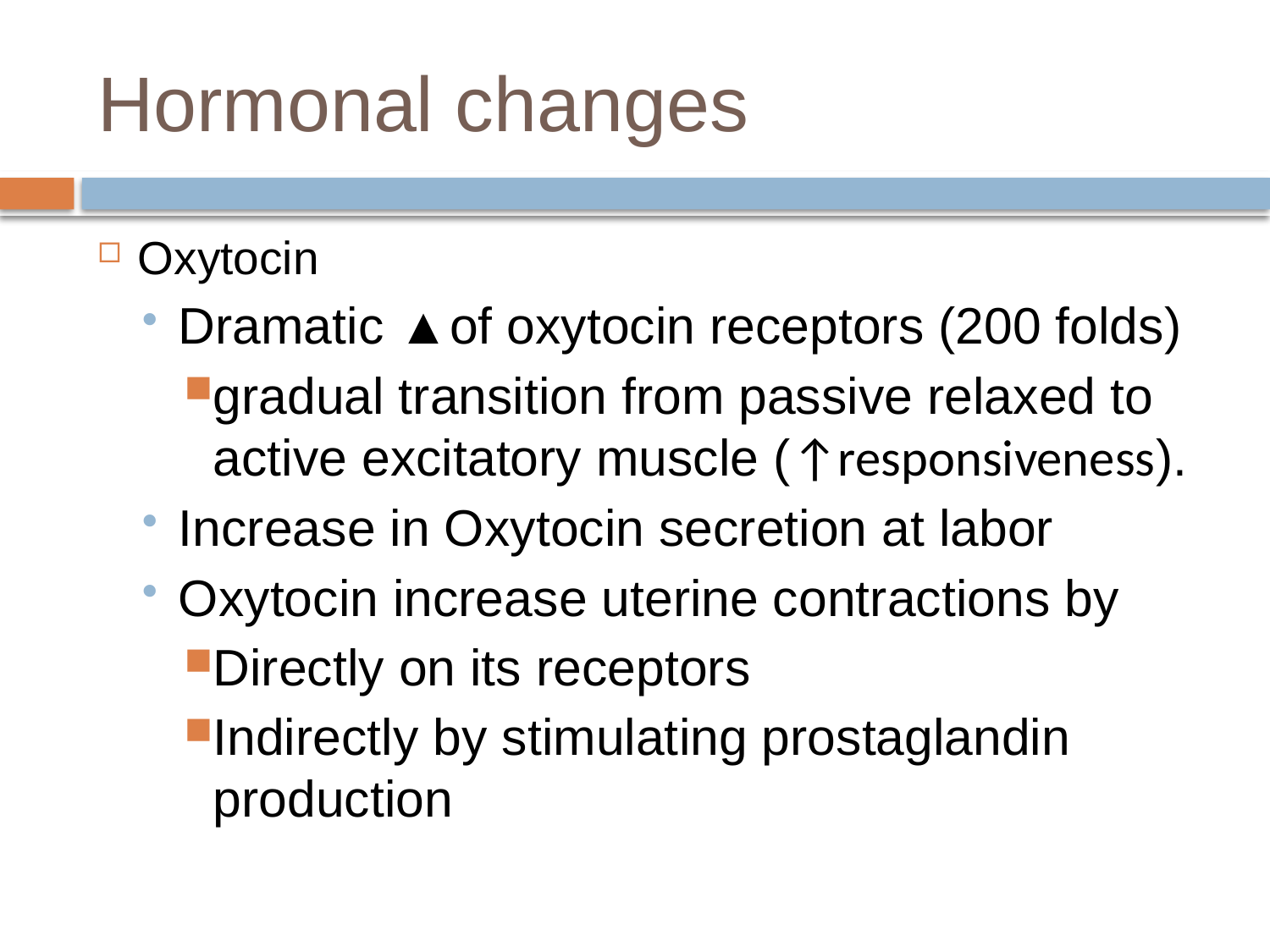

# Hormonal changes
Oxytocin
Dramatic ▲of oxytocin receptors (200 folds)
gradual transition from passive relaxed to active excitatory muscle (↑responsiveness).
Increase in Oxytocin secretion at labor
Oxytocin increase uterine contractions by
Directly on its receptors
Indirectly by stimulating prostaglandin production